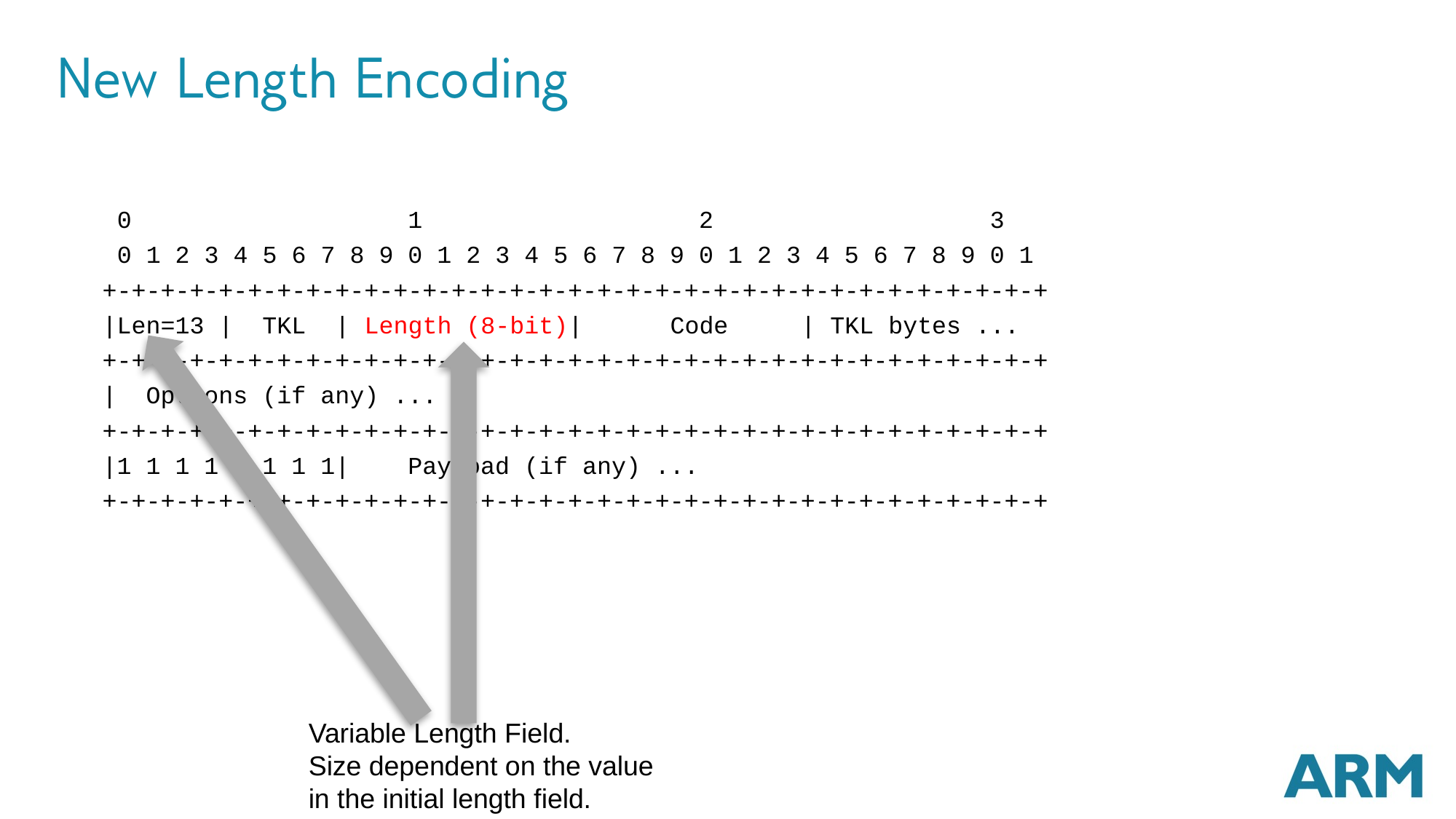

# New Length Encoding

    0                   1                   2                   3
    0 1 2 3 4 5 6 7 8 9 0 1 2 3 4 5 6 7 8 9 0 1 2 3 4 5 6 7 8 9 0 1
   +-+-+-+-+-+-+-+-+-+-+-+-+-+-+-+-+-+-+-+-+-+-+-+-+-+-+-+-+-+-+-+-+
   |Len=13 |  TKL  | Length (8-bit)|      Code     | TKL bytes ...
   +-+-+-+-+-+-+-+-+-+-+-+-+-+-+-+-+-+-+-+-+-+-+-+-+-+-+-+-+-+-+-+-+
   |  Options (if any) ...
   +-+-+-+-+-+-+-+-+-+-+-+-+-+-+-+-+-+-+-+-+-+-+-+-+-+-+-+-+-+-+-+-+
   |1 1 1 1 1 1 1 1|    Payload (if any) ...
   +-+-+-+-+-+-+-+-+-+-+-+-+-+-+-+-+-+-+-+-+-+-+-+-+-+-+-+-+-+-+-+-+

Variable Length Field.
Size dependent on the value
in the initial length field.